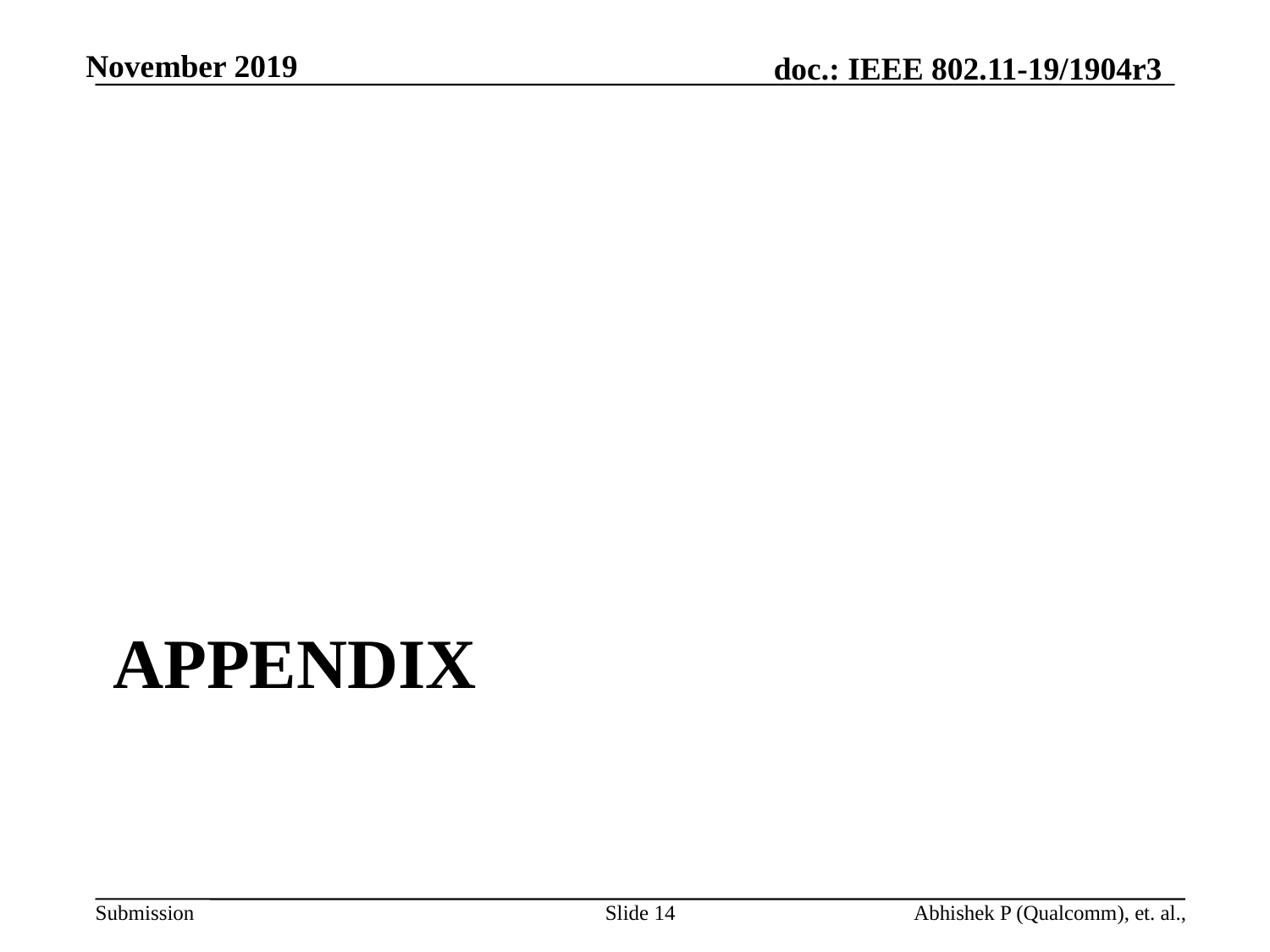

# Appendix
Slide 14
Abhishek P (Qualcomm), et. al.,